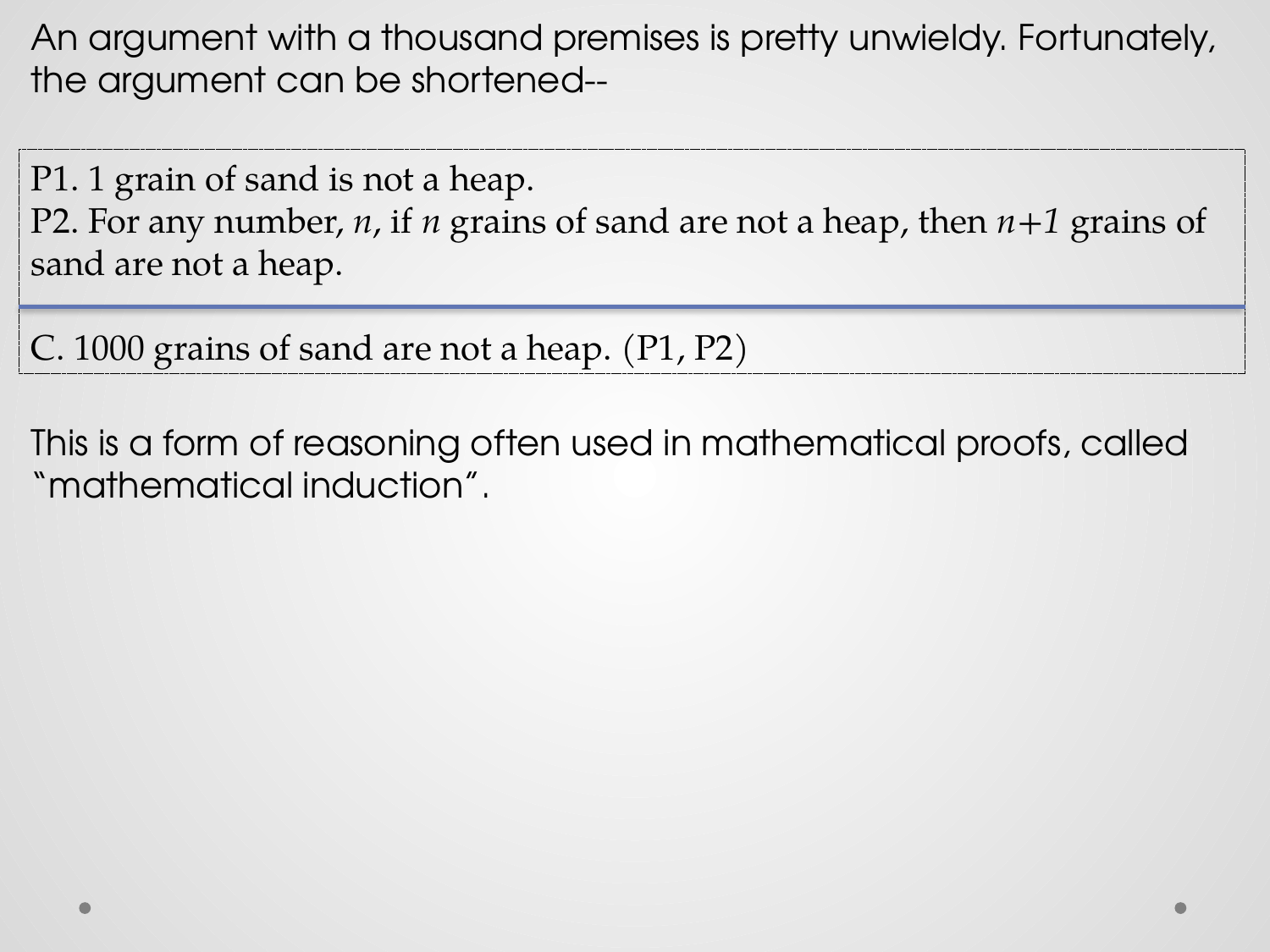

An argument with a thousand premises is pretty unwieldy. Fortunately, the argument can be shortened--
P1. 1 grain of sand is not a heap.
P2. For any number, n, if n grains of sand are not a heap, then n+1 grains of sand are not a heap.

C. 1000 grains of sand are not a heap. (P1, P2)
This is a form of reasoning often used in mathematical proofs, called “mathematical induction”.